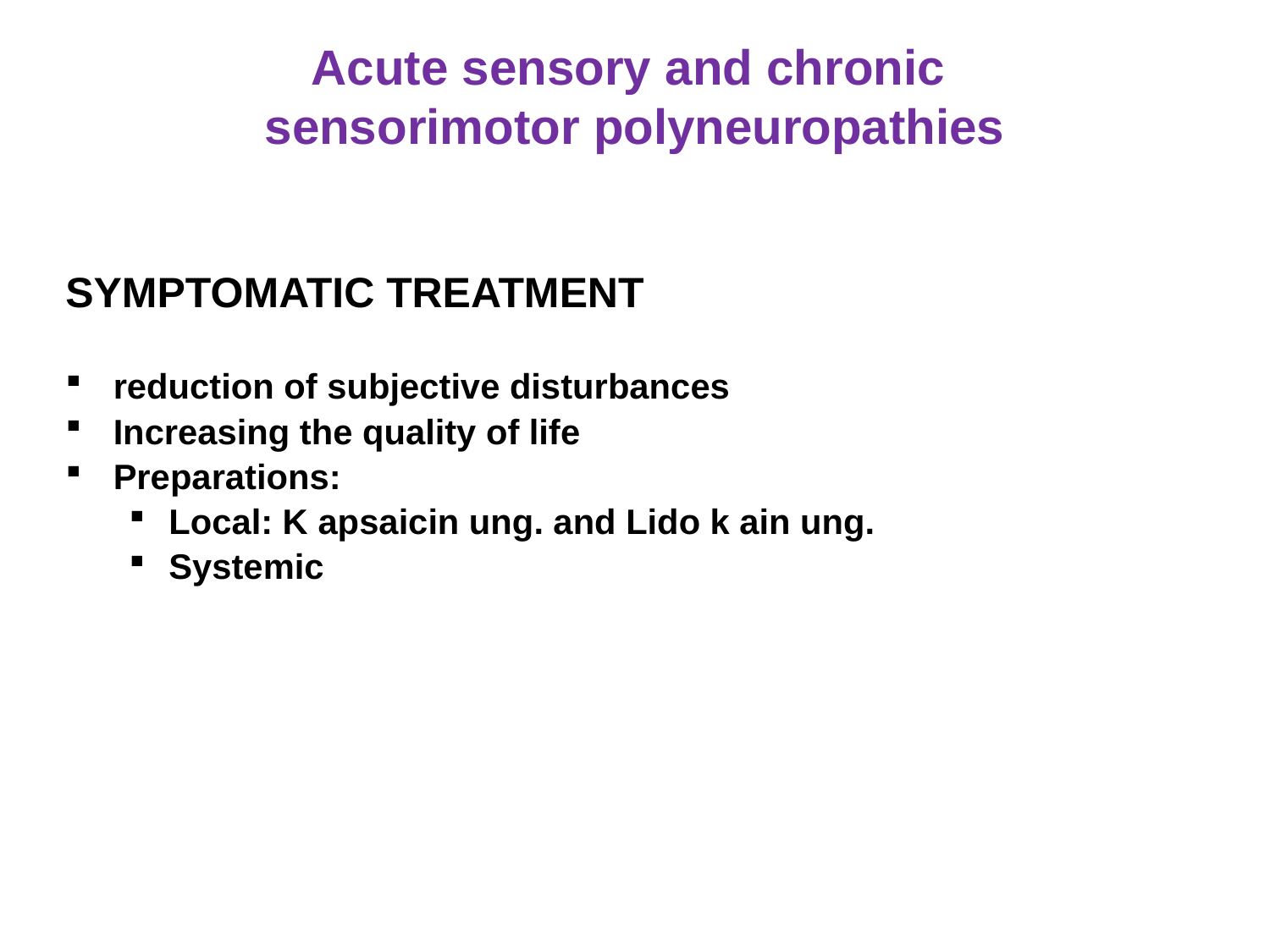

# Acute sensory and chronic sensorimotor polyneuropathies
SYMPTOMATIC TREATMENT

reduction of subjective disturbances
Increasing the quality of life
Preparations:
Local: K apsaicin ung. and Lido k ain ung.
Systemic